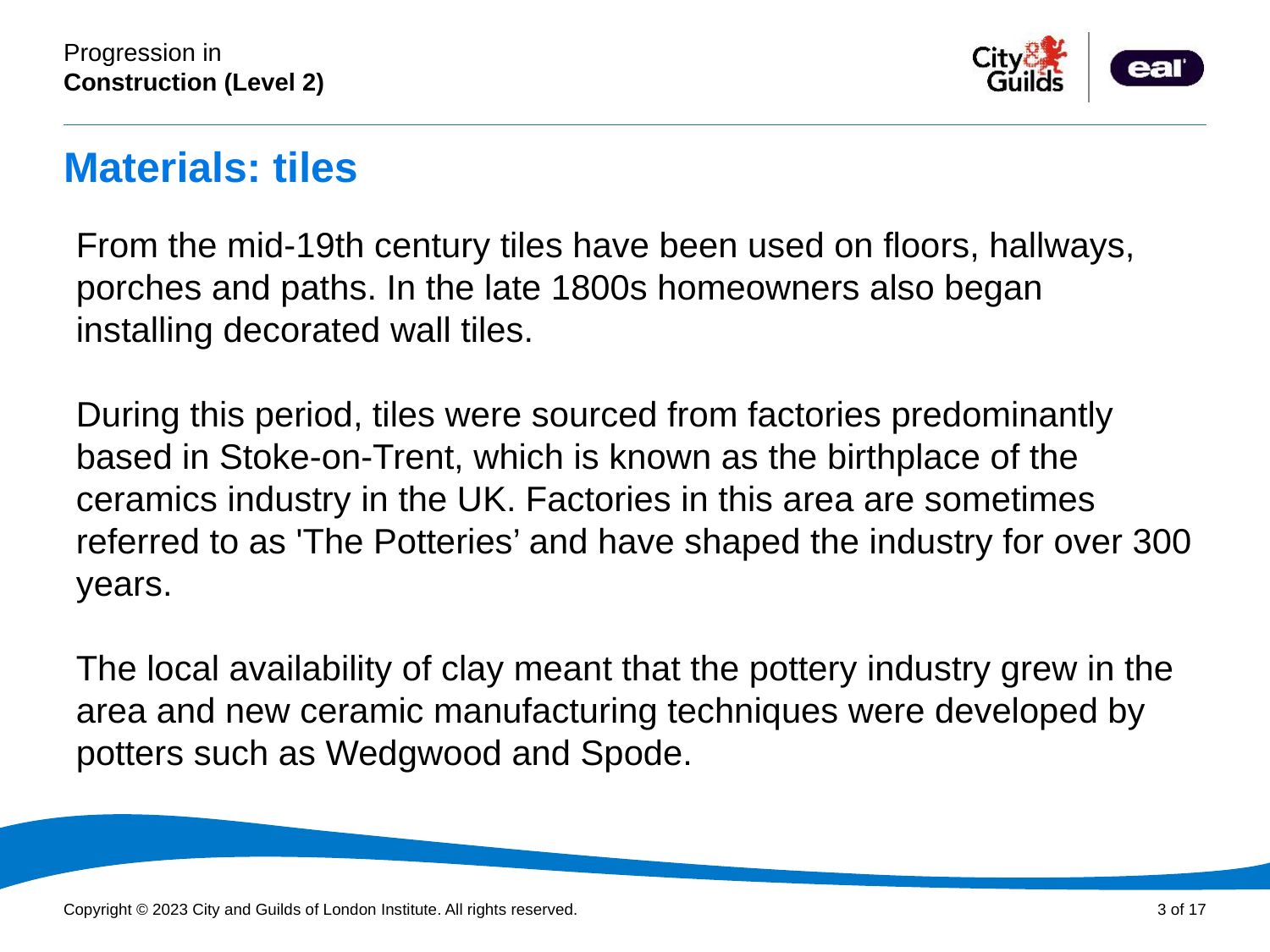

# Materials: tiles
From the mid-19th century tiles have been used on floors, hallways, porches and paths. In the late 1800s homeowners also began installing decorated wall tiles.

During this period, tiles were sourced from factories predominantly based in Stoke-on-Trent, which is known as the birthplace of the ceramics industry in the UK. Factories in this area are sometimes referred to as 'The Potteries’ and have shaped the industry for over 300 years.

The local availability of clay meant that the pottery industry grew in the area and new ceramic manufacturing techniques were developed by potters such as Wedgwood and Spode.